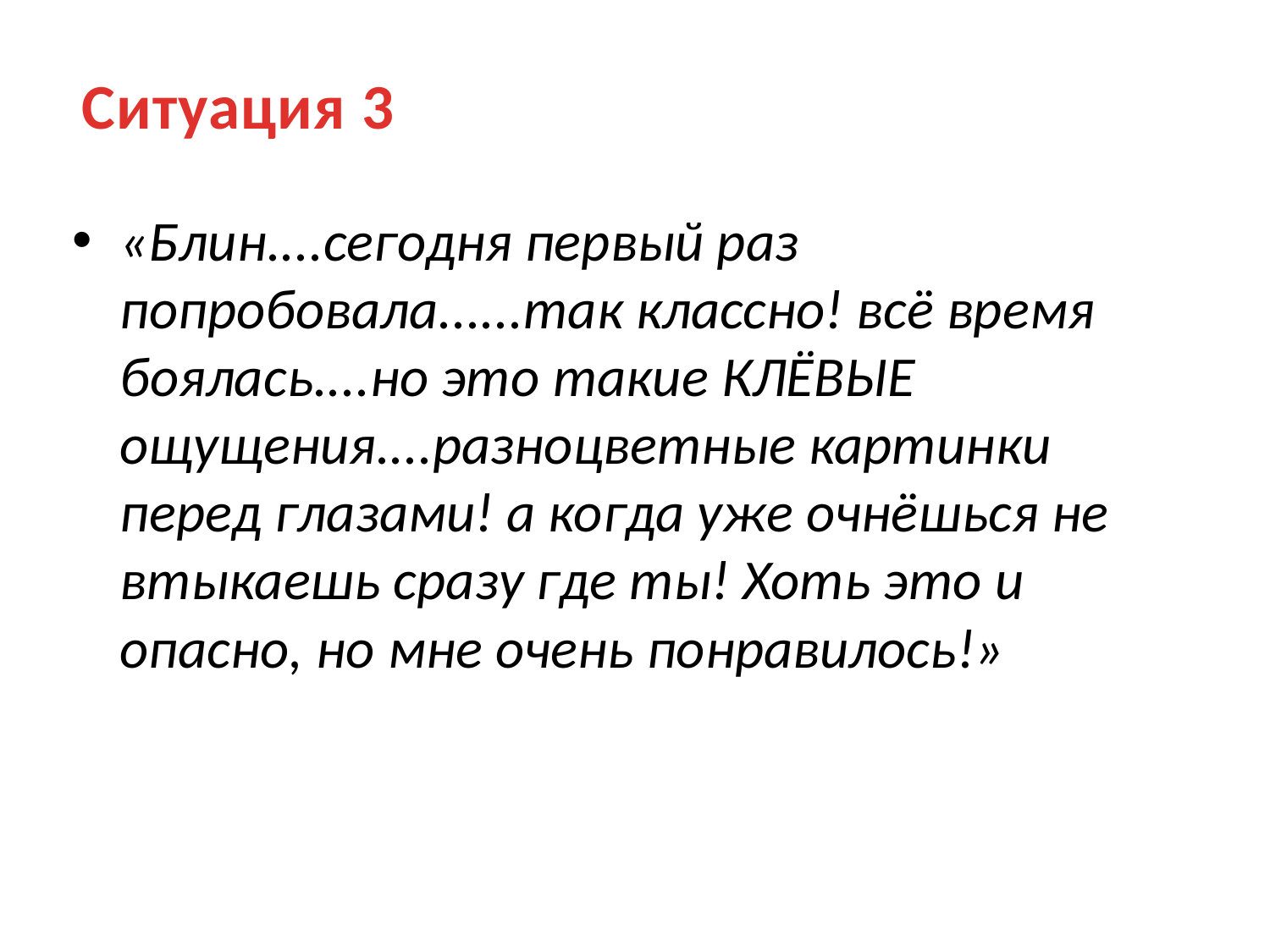

Ситуация 3
«Блин....сегодня первый раз попробовала......так классно! всё время боялась....но это такие КЛЁВЫЕ ощущения....разноцветные картинки перед глазами! а когда уже очнёшься не втыкаешь сразу где ты! Хоть это и опасно, но мне очень понравилось!»